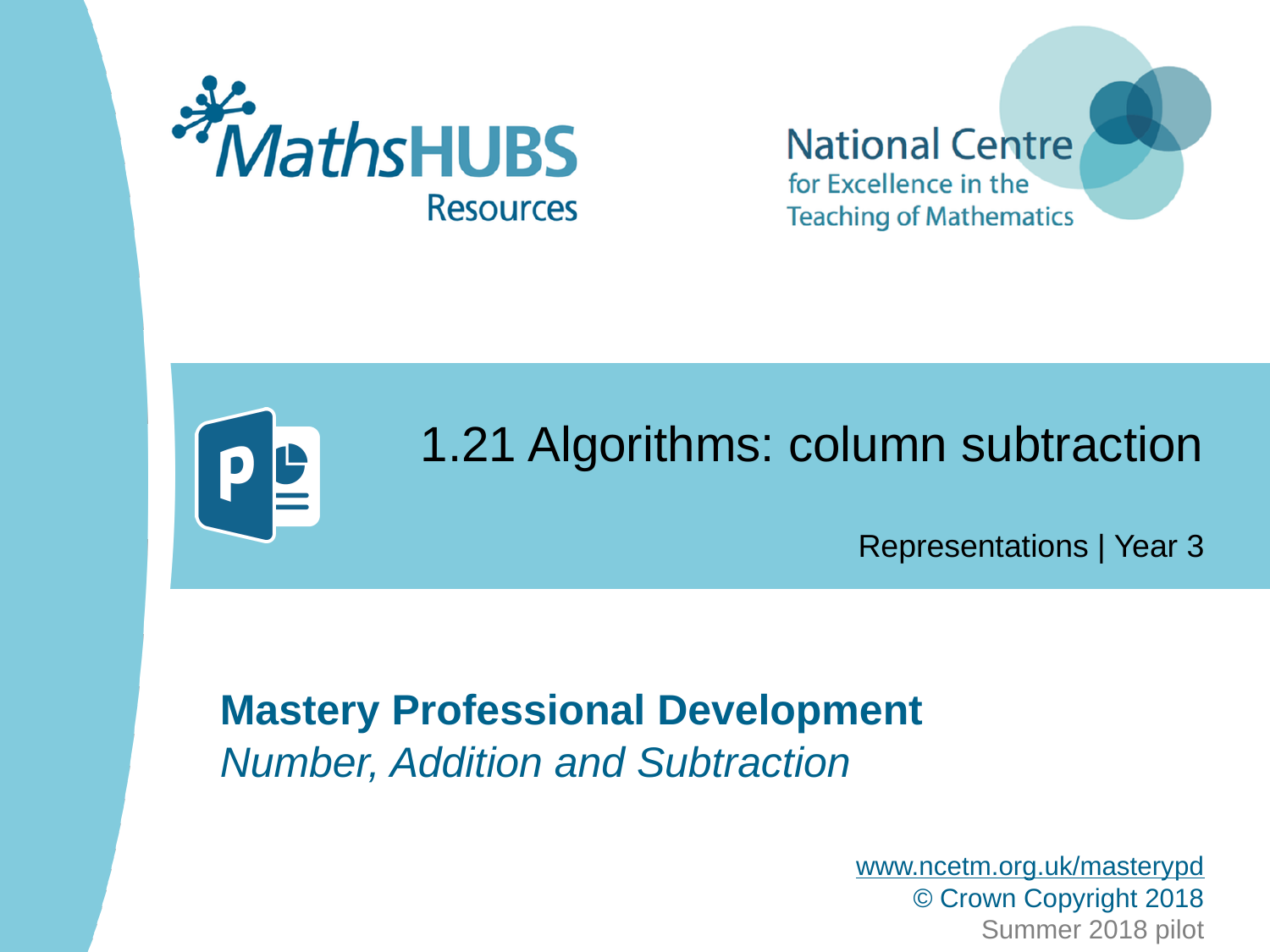

# 1.21 Algorithms: column subtraction
Representations | Year 3
Number, Addition and Subtraction